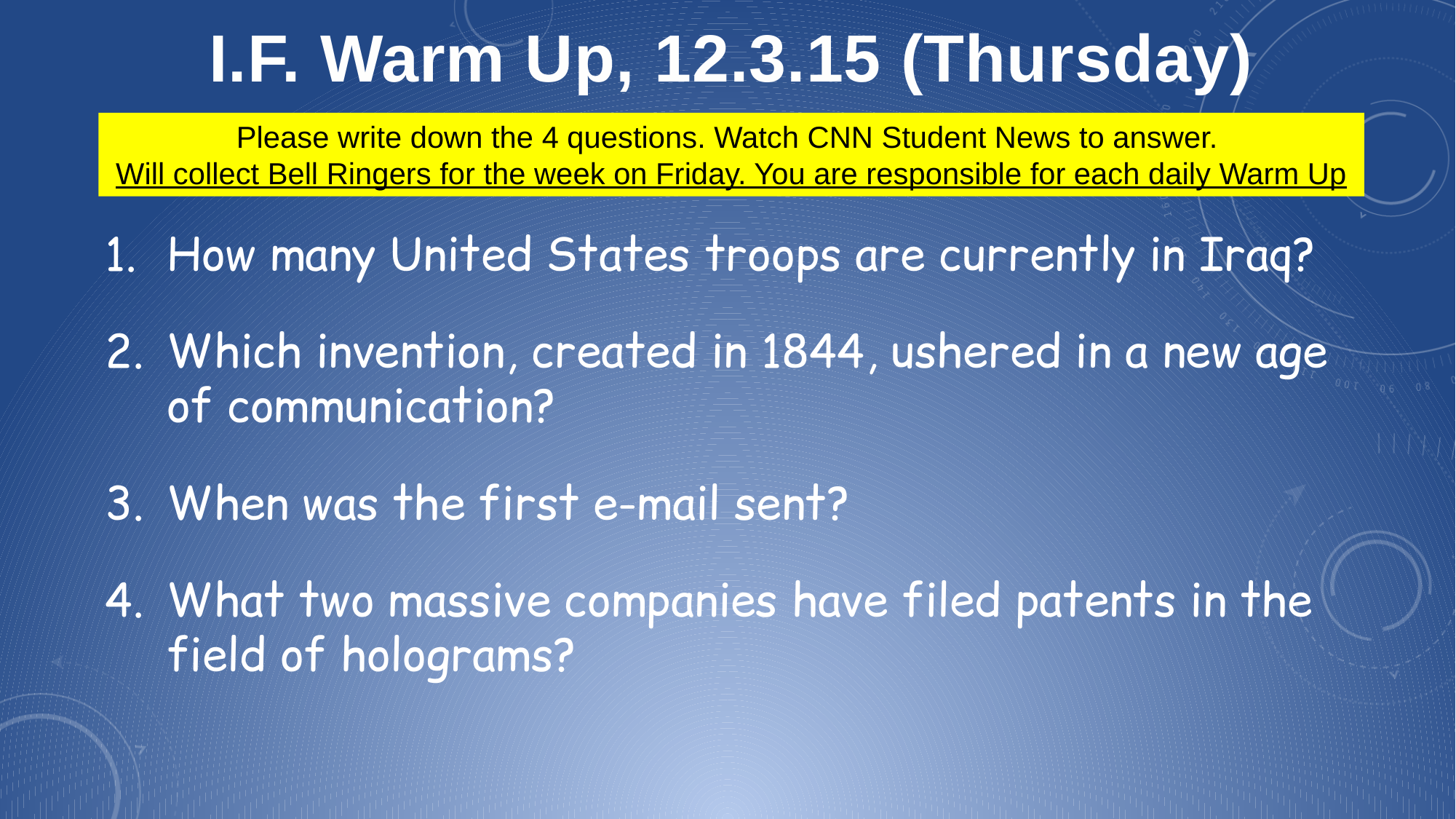

I.F. Warm Up, 12.3.15 (Thursday)
Please write down the 4 questions. Watch CNN Student News to answer.
Will collect Bell Ringers for the week on Friday. You are responsible for each daily Warm Up
How many United States troops are currently in Iraq?
Which invention, created in 1844, ushered in a new age of communication?
When was the first e-mail sent?
What two massive companies have filed patents in the field of holograms?